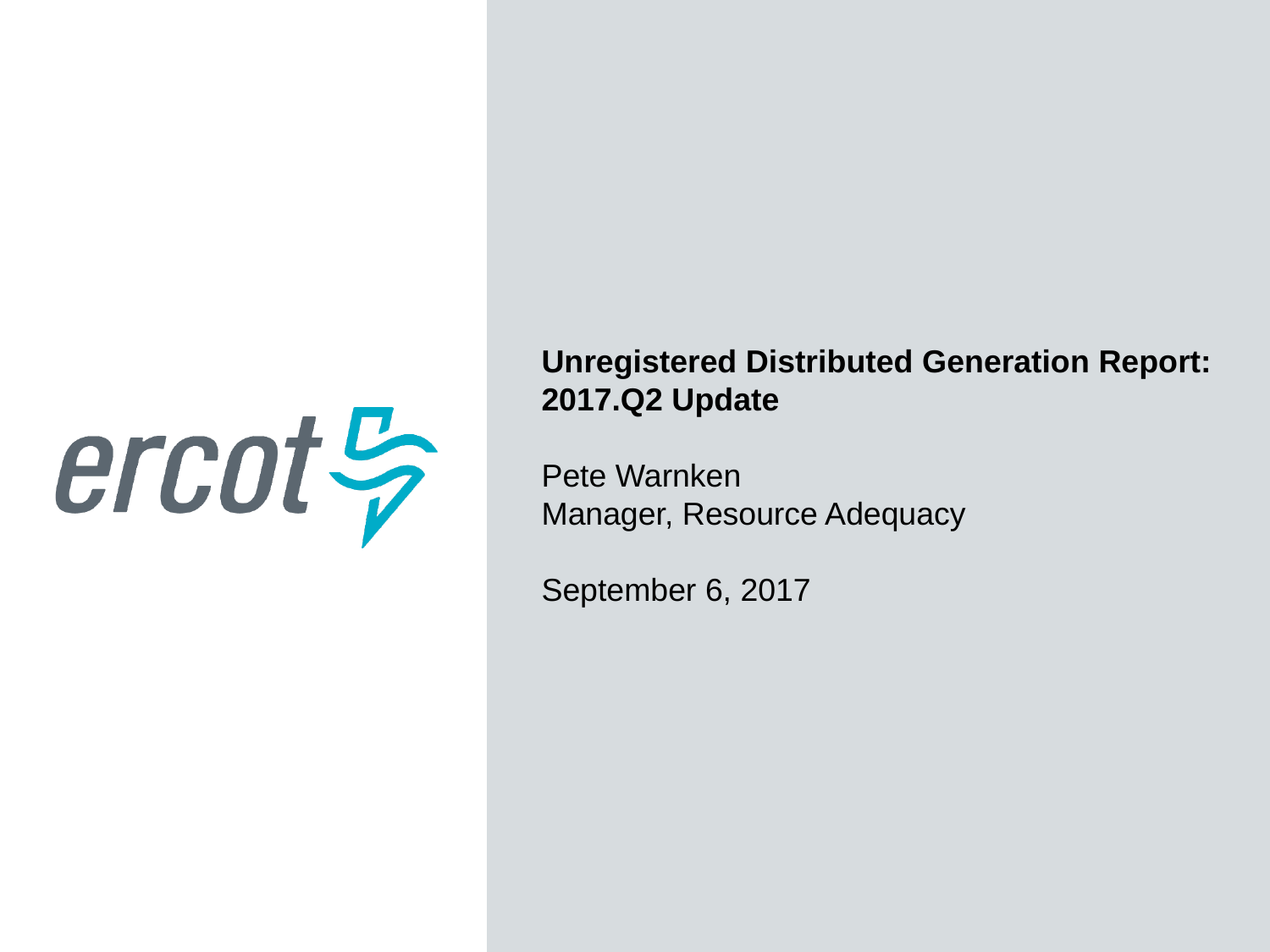

Unregistered Distributed Generation Report: 2017.Q2 Update

Pete Warnken
Manager, Resource Adequacy

September 6, 2017